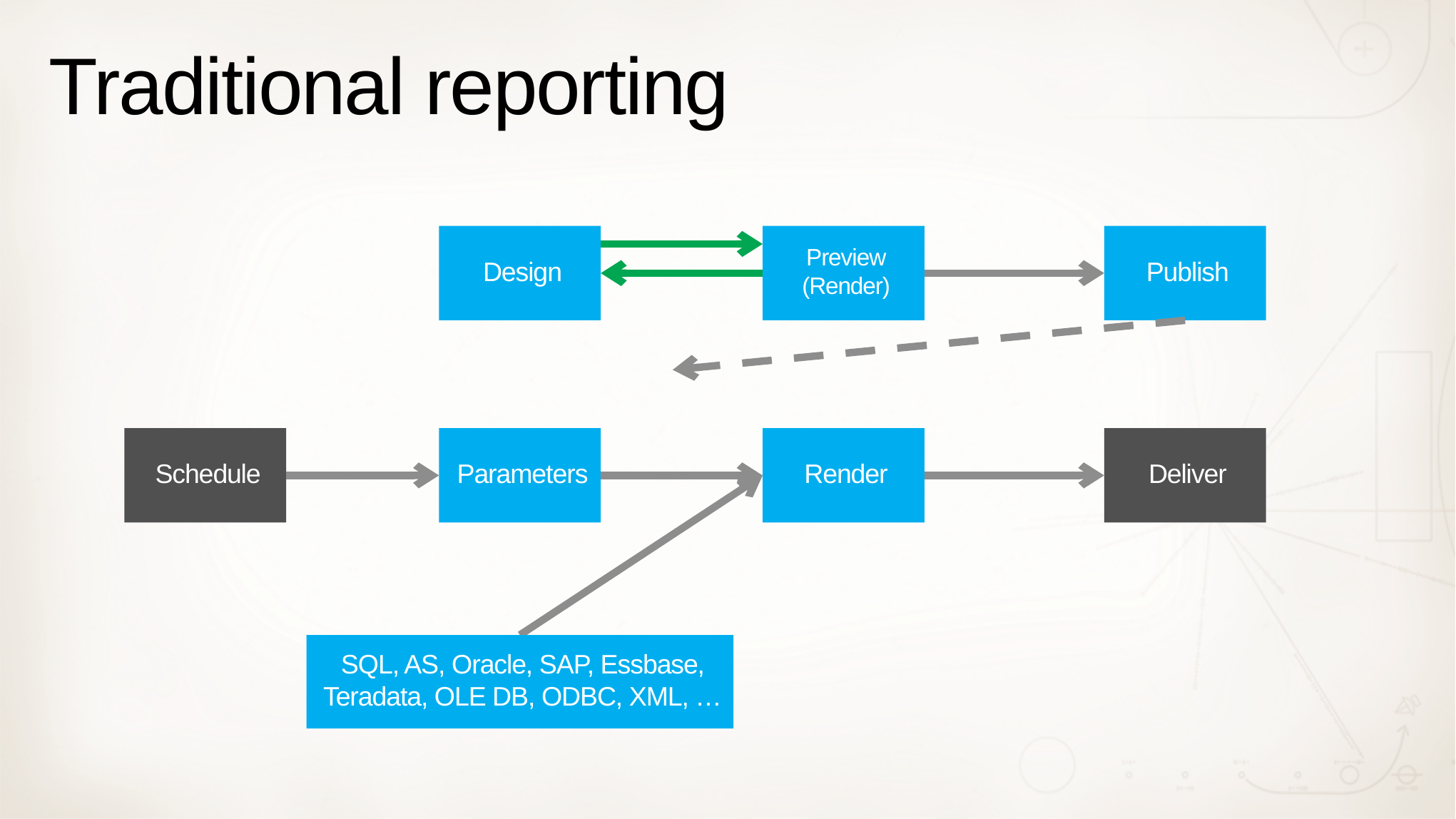

# Traditional reporting

Publish
Design
Preview
(Render)
Schedule
Parameters
Render
Deliver
SQL, AS, Oracle, SAP, Essbase, Teradata, OLE DB, ODBC, XML, …